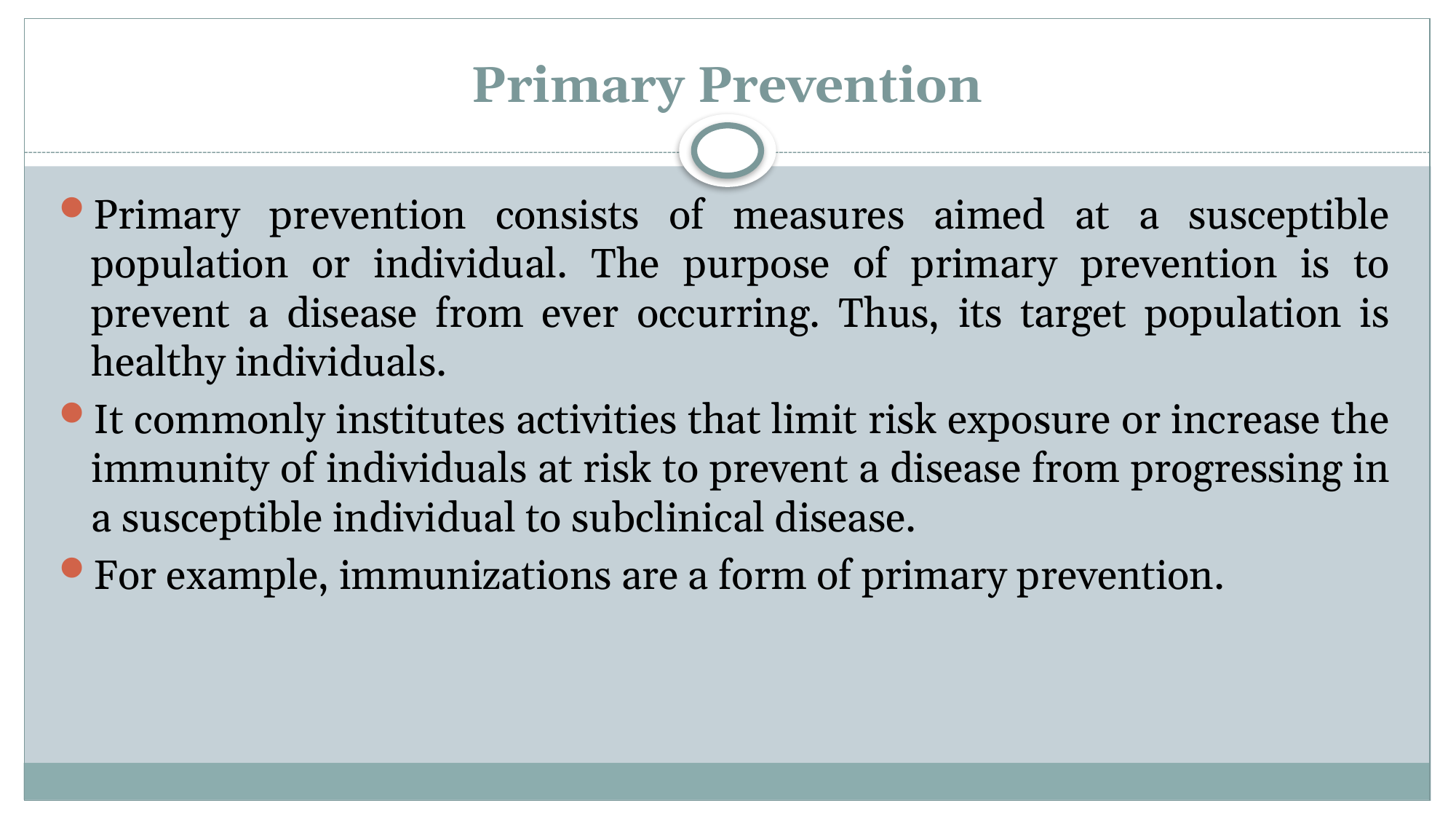

# Primary Prevention
Primary prevention consists of measures aimed at a susceptible population or individual. The purpose of primary prevention is to prevent a disease from ever occurring. Thus, its target population is healthy individuals.
It commonly institutes activities that limit risk exposure or increase the immunity of individuals at risk to prevent a disease from progressing in a susceptible individual to subclinical disease.
For example, immunizations are a form of primary prevention.